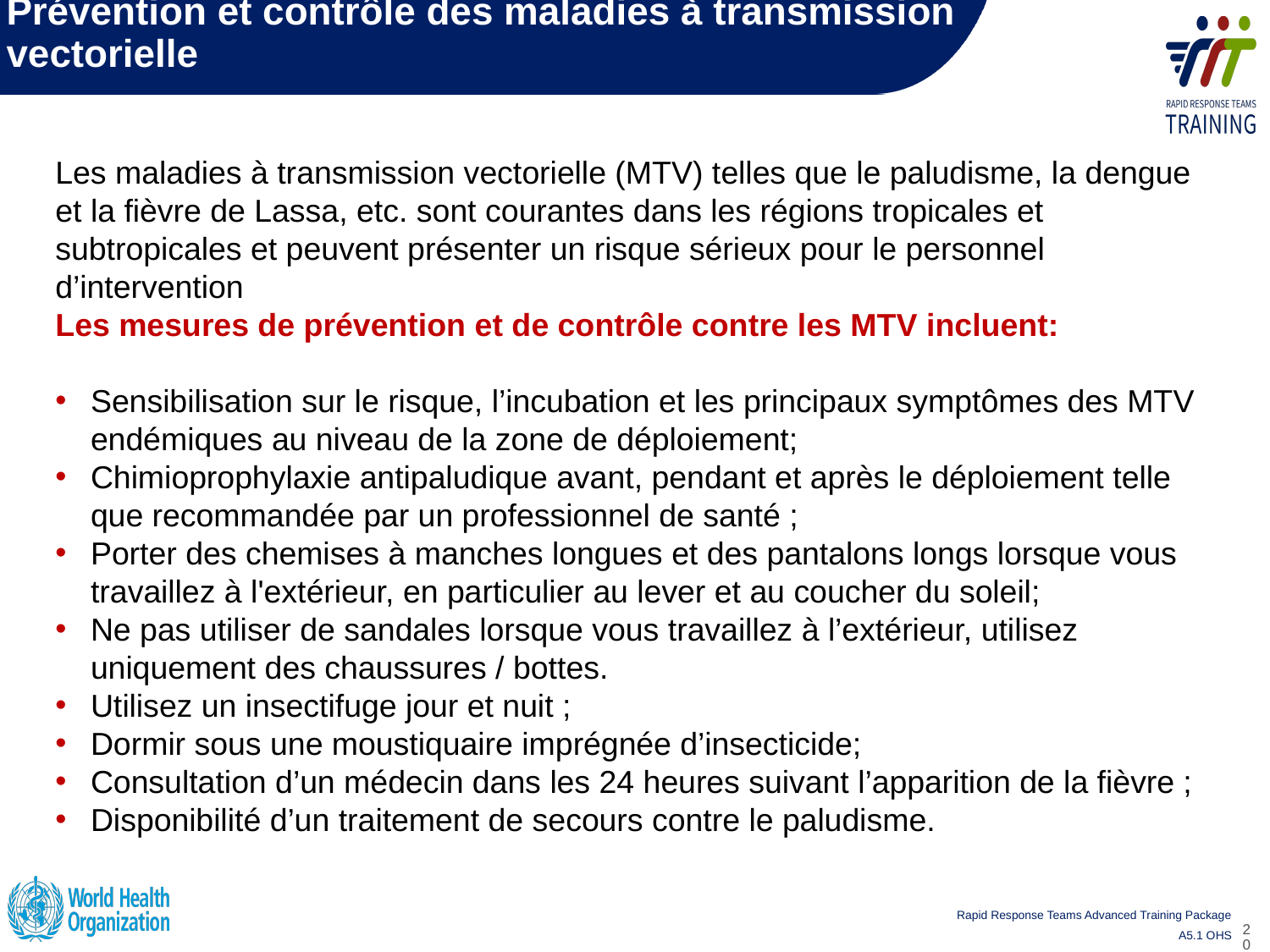

Prévention et contrôle des maladies à transmission vectorielle
Les maladies à transmission vectorielle (MTV) telles que le paludisme, la dengue et la fièvre de Lassa, etc. sont courantes dans les régions tropicales et subtropicales et peuvent présenter un risque sérieux pour le personnel d’intervention
Les mesures de prévention et de contrôle contre les MTV incluent:

Sensibilisation sur le risque, l’incubation et les principaux symptômes des MTV endémiques au niveau de la zone de déploiement;
Chimioprophylaxie antipaludique avant, pendant et après le déploiement telle que recommandée par un professionnel de santé ;
Porter des chemises à manches longues et des pantalons longs lorsque vous travaillez à l'extérieur, en particulier au lever et au coucher du soleil;
Ne pas utiliser de sandales lorsque vous travaillez à l’extérieur, utilisez uniquement des chaussures / bottes.
Utilisez un insectifuge jour et nuit ;
Dormir sous une moustiquaire imprégnée d’insecticide;
Consultation d’un médecin dans les 24 heures suivant l’apparition de la fièvre ;
Disponibilité d’un traitement de secours contre le paludisme.
20